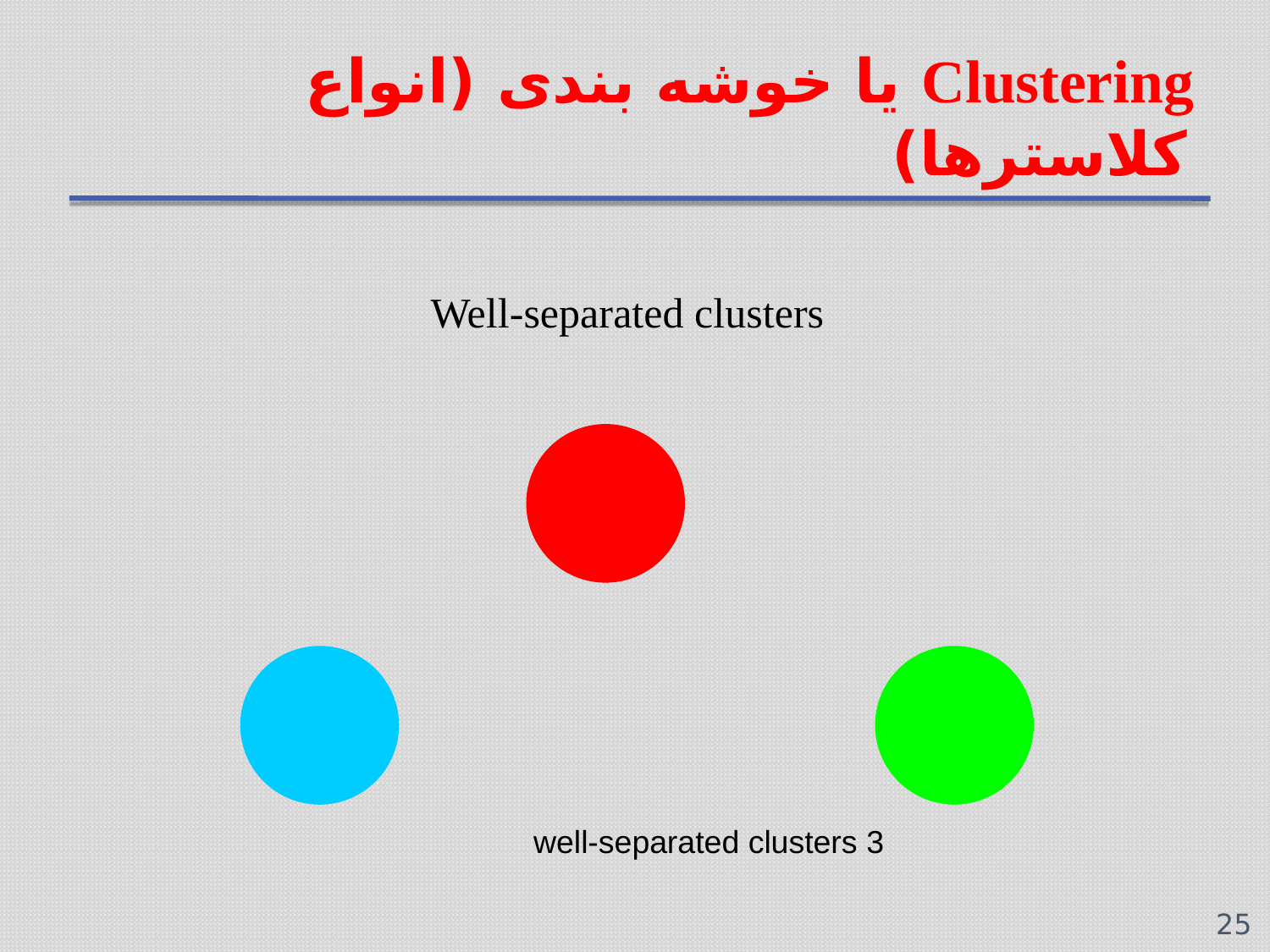

# Clustering یا خوشه بندی (انواع کلاسترها)

 Well-separated clusters

3 well-separated clusters
25